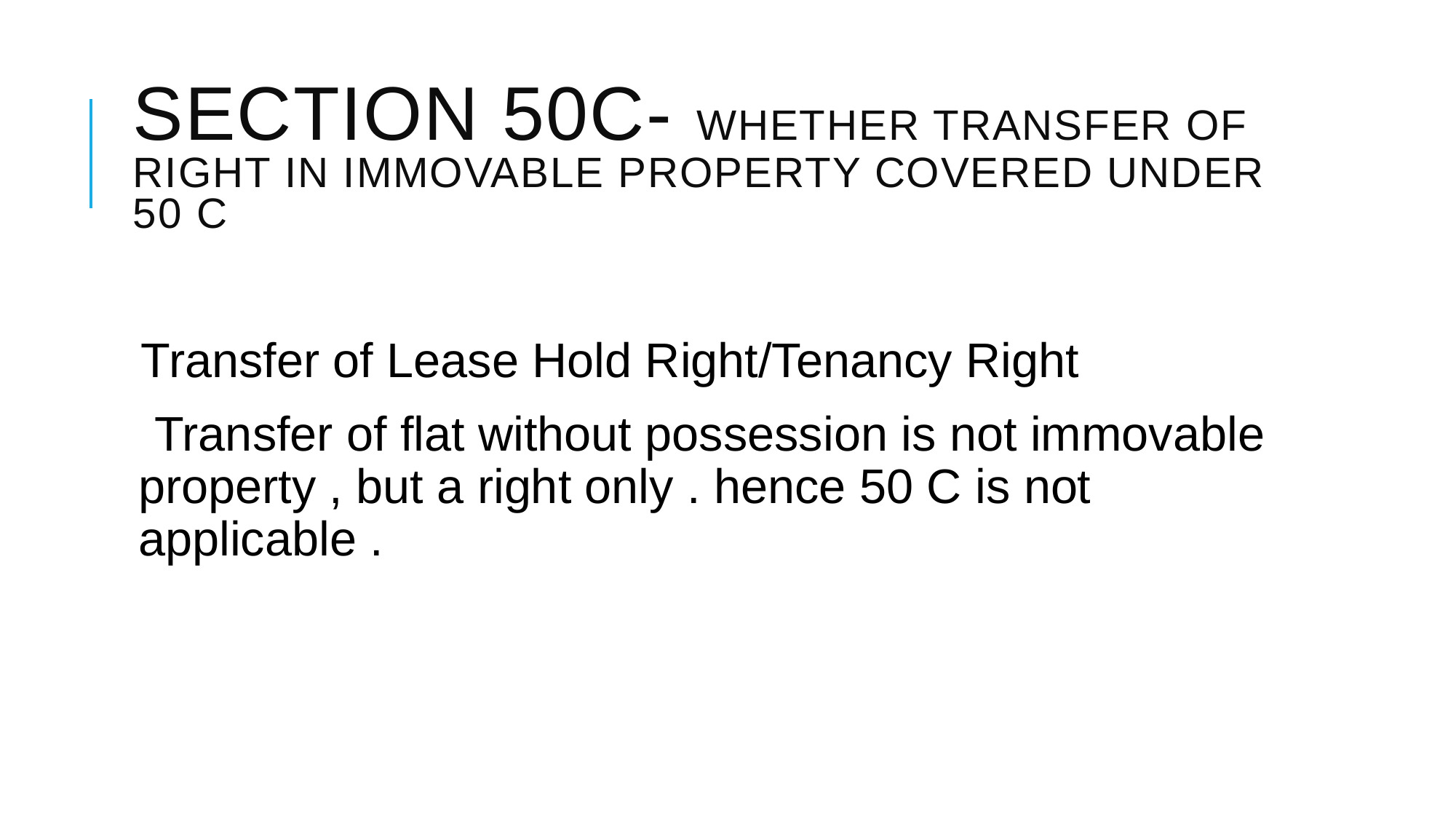

# Section 50C- whether transfer of  Right in Immovable property covered under 50 C

Transfer of Lease Hold Right/Tenancy Right
 Transfer of flat without possession is not immovable property , but a right only . hence 50 C is not applicable .